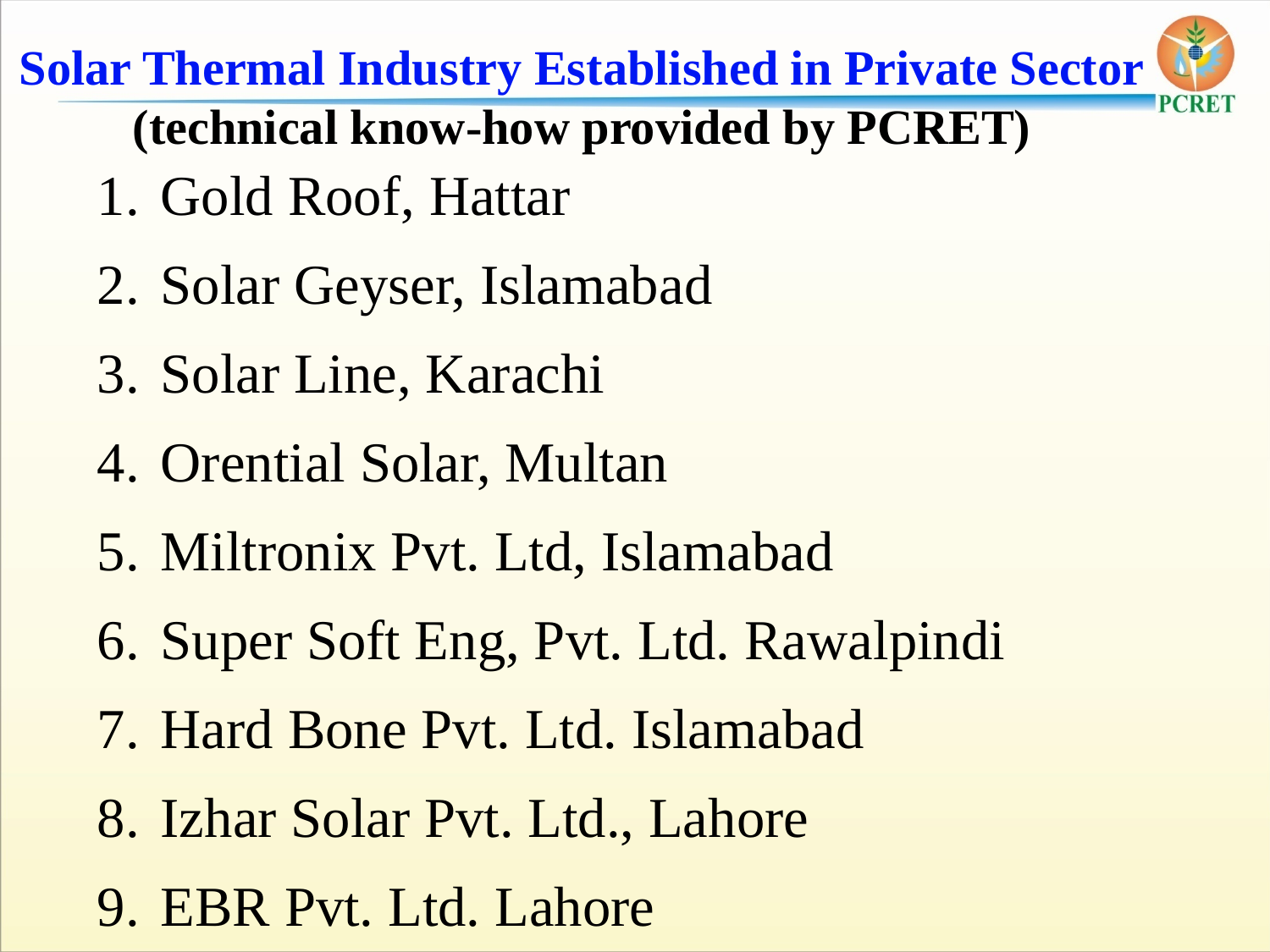

Solar Thermal Industry Established in Private Sector
(technical know-how provided by PCRET)
Gold Roof, Hattar
Solar Geyser, Islamabad
Solar Line, Karachi
Orential Solar, Multan
Miltronix Pvt. Ltd, Islamabad
Super Soft Eng, Pvt. Ltd. Rawalpindi
Hard Bone Pvt. Ltd. Islamabad
Izhar Solar Pvt. Ltd., Lahore
EBR Pvt. Ltd. Lahore